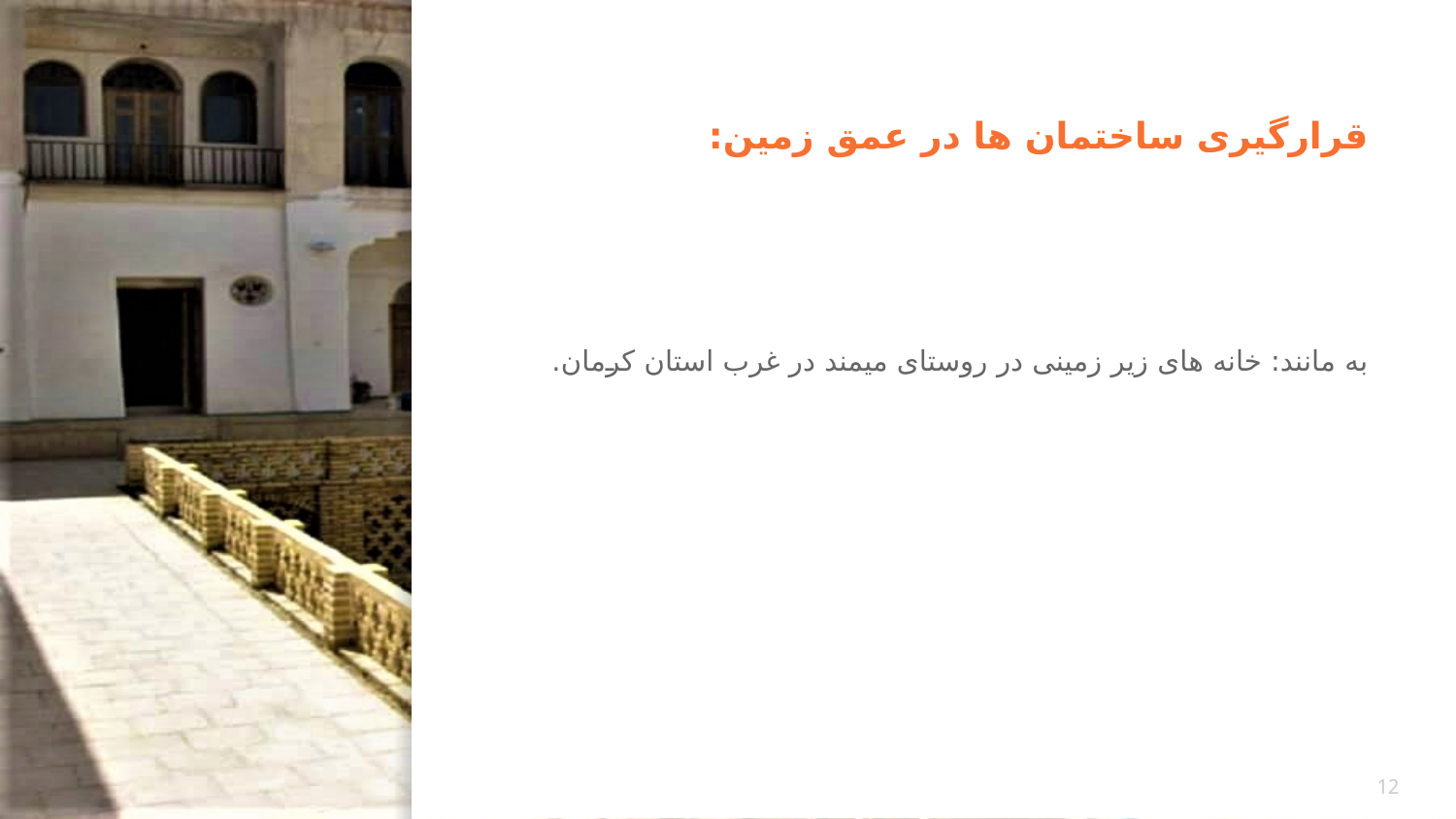

قرارگیری ساختمان ها در عمق زمین:
به مانند: خانه های زیر زمینی در روستای میمند در غرب استان کرمان.
12